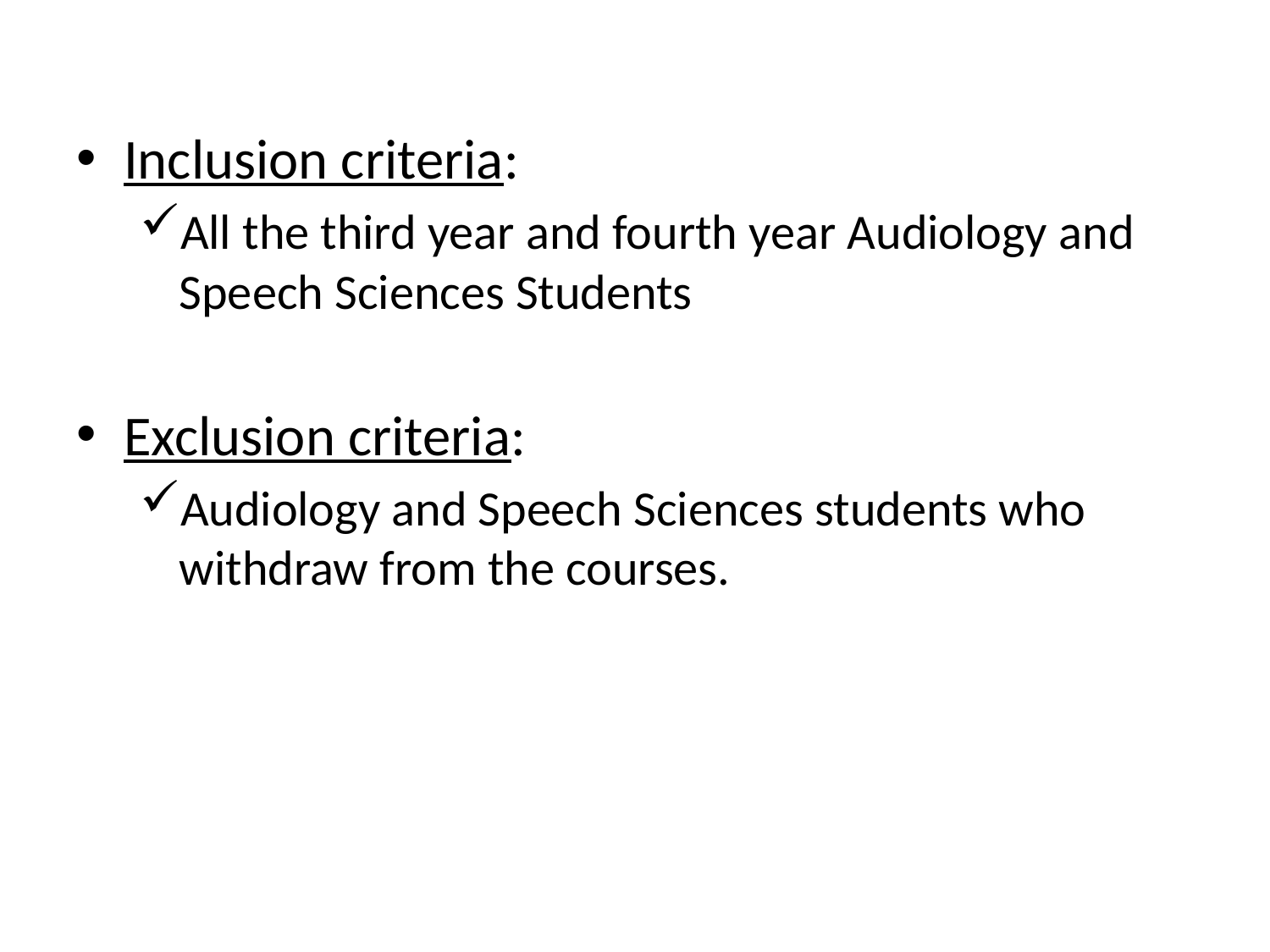

Inclusion criteria:
All the third year and fourth year Audiology and Speech Sciences Students

Exclusion criteria:
Audiology and Speech Sciences students who withdraw from the courses.